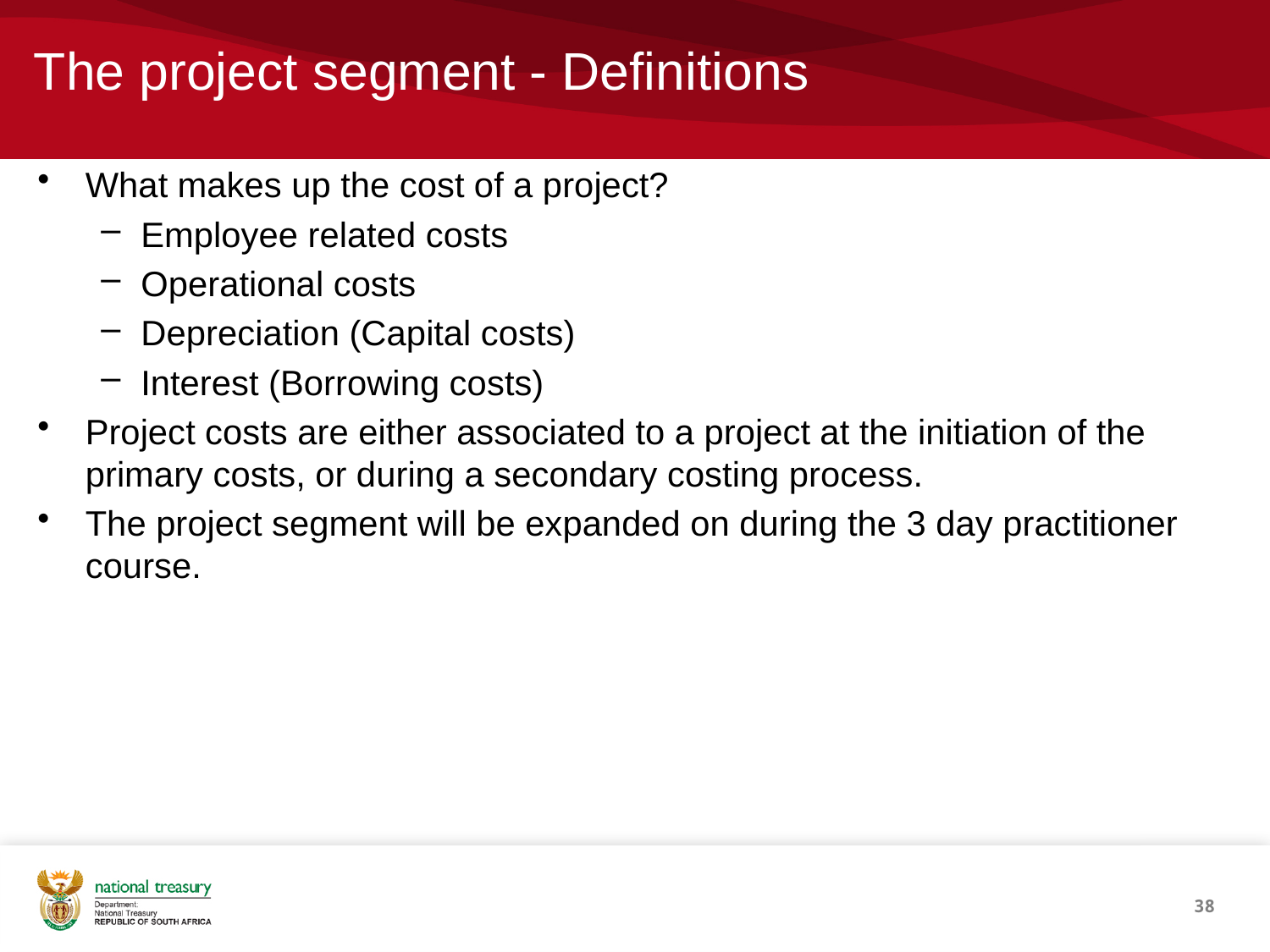

# The project segment - Definitions
What makes up the cost of a project?
Employee related costs
Operational costs
Depreciation (Capital costs)
Interest (Borrowing costs)
Project costs are either associated to a project at the initiation of the primary costs, or during a secondary costing process.
The project segment will be expanded on during the 3 day practitioner course.

38